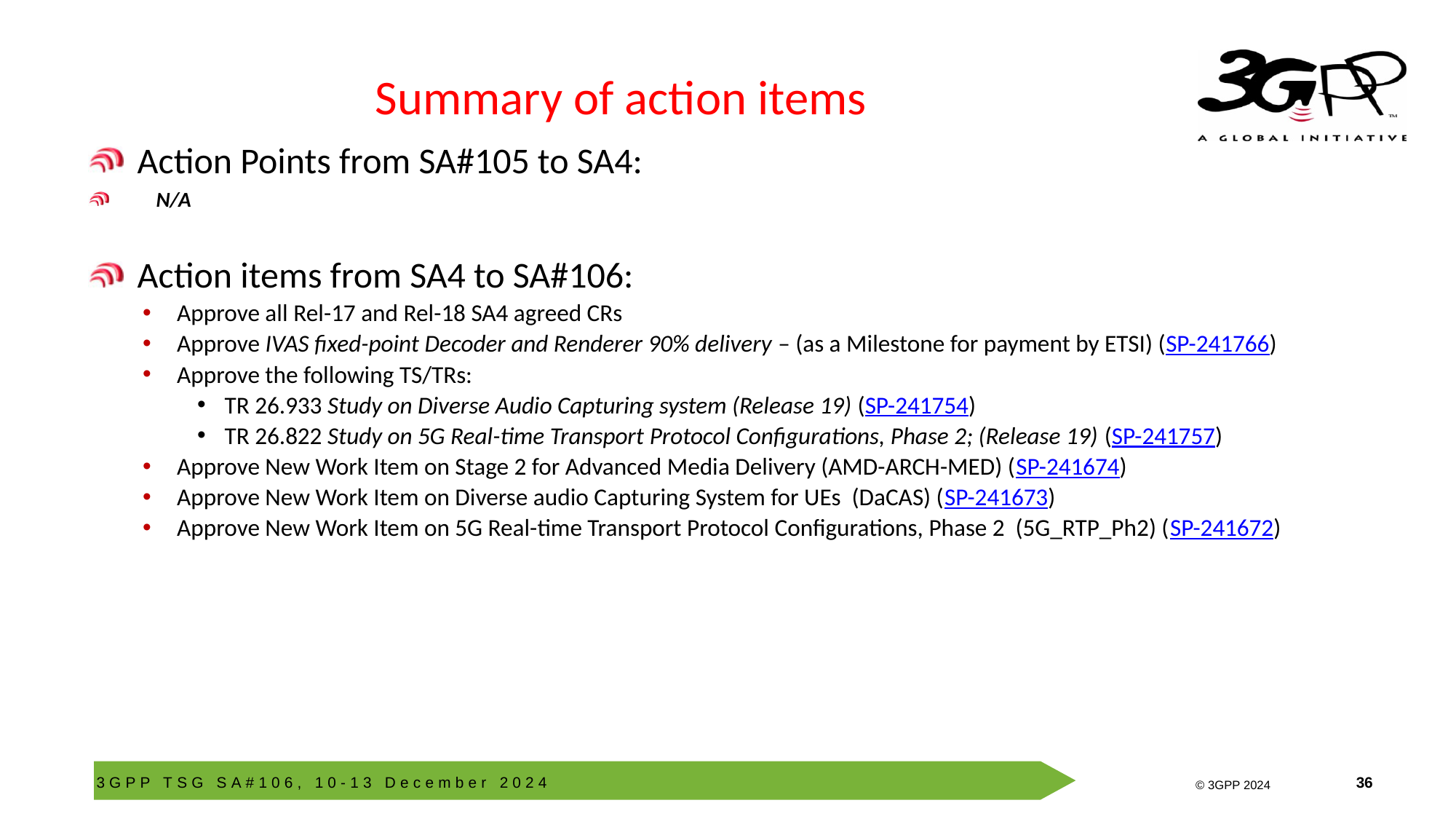

# Summary of action items
 Action Points from SA#105 to SA4:
N/A
 Action items from SA4 to SA#106:
Approve all Rel-17 and Rel-18 SA4 agreed CRs
Approve IVAS fixed-point Decoder and Renderer 90% delivery – (as a Milestone for payment by ETSI) (SP-241766)
Approve the following TS/TRs:
TR 26.933 Study on Diverse Audio Capturing system (Release 19) (SP-241754)
TR 26.822 Study on 5G Real-time Transport Protocol Configurations, Phase 2; (Release 19) (SP-241757)
Approve New Work Item on Stage 2 for Advanced Media Delivery (AMD-ARCH-MED) (SP-241674)
Approve New Work Item on Diverse audio Capturing System for UEs  (DaCAS) (SP-241673)
Approve New Work Item on 5G Real-time Transport Protocol Configurations, Phase 2  (5G_RTP_Ph2) (SP-241672)